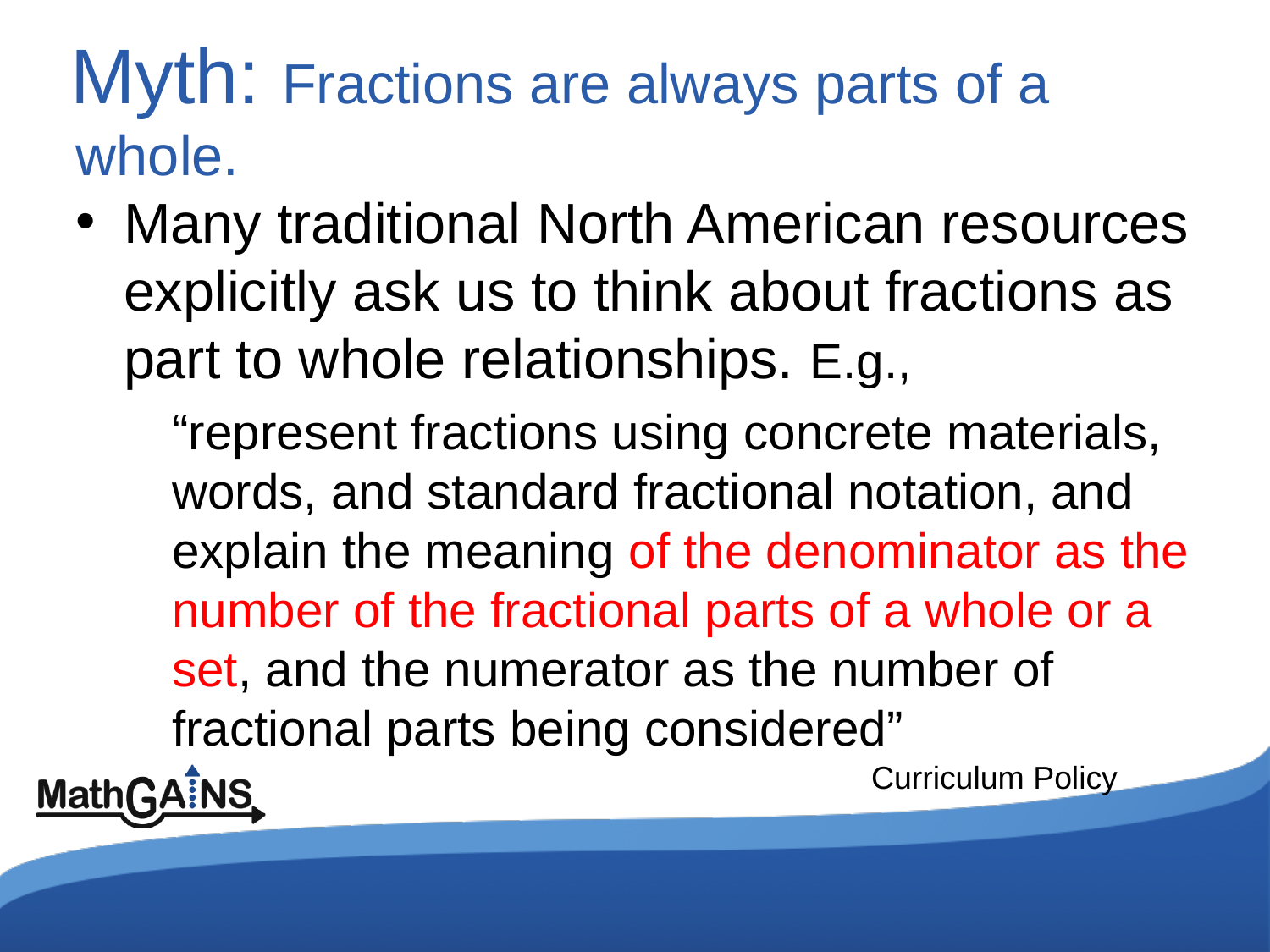

# Myth: Fractions are always parts of a whole.
Many traditional North American resources explicitly ask us to think about fractions as part to whole relationships. E.g.,
	“represent fractions using concrete materials, words, and standard fractional notation, and explain the meaning of the denominator as the number of the fractional parts of a whole or a set, and the numerator as the number of fractional parts being considered”

Curriculum Policy